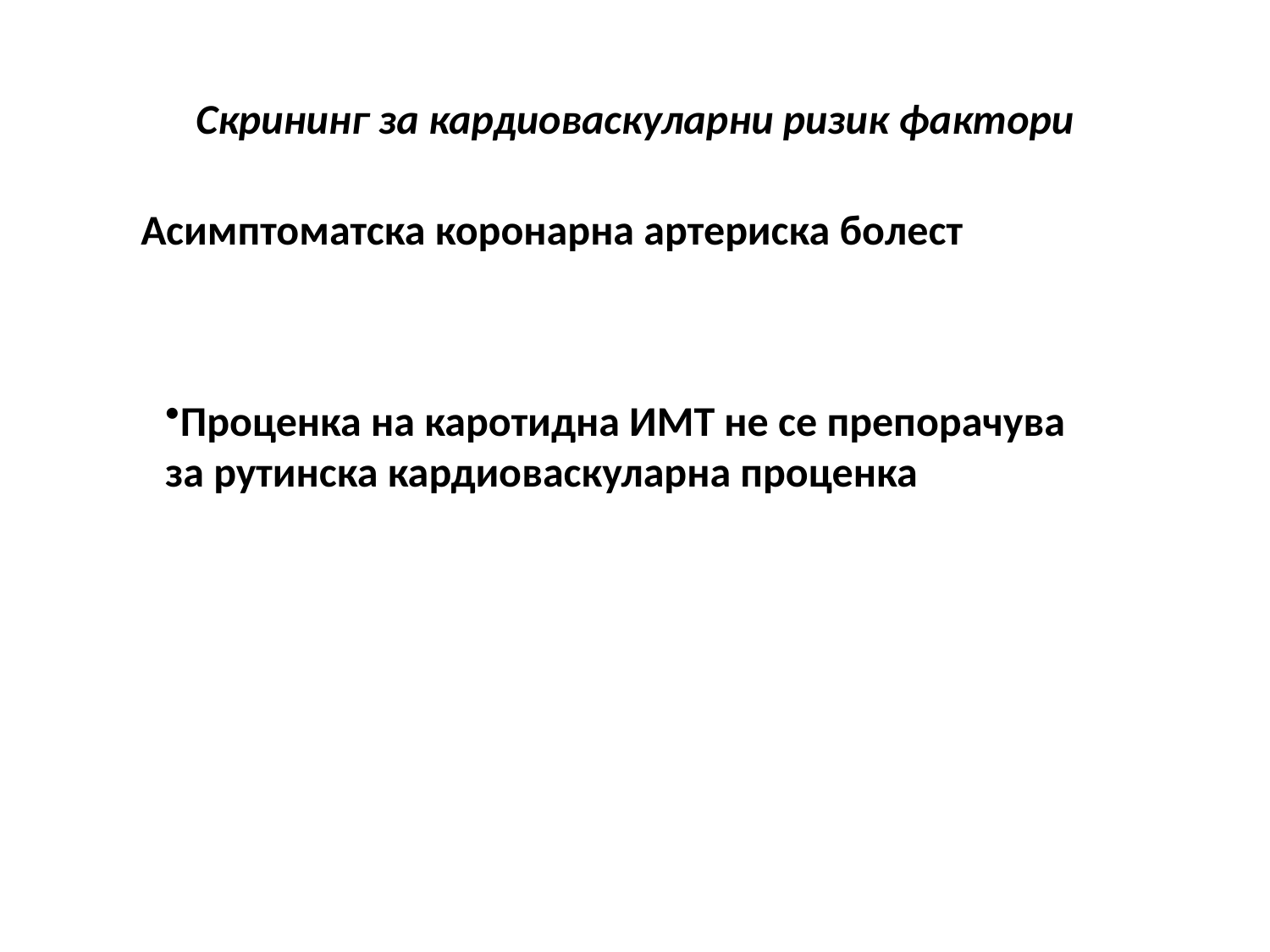

# Скрининг за кардиоваскуларни ризик фактори
Асимптоматска коронарна артериска болест
Проценка на каротидна ИМТ не се препорачува
за рутинска кардиоваскуларна проценка